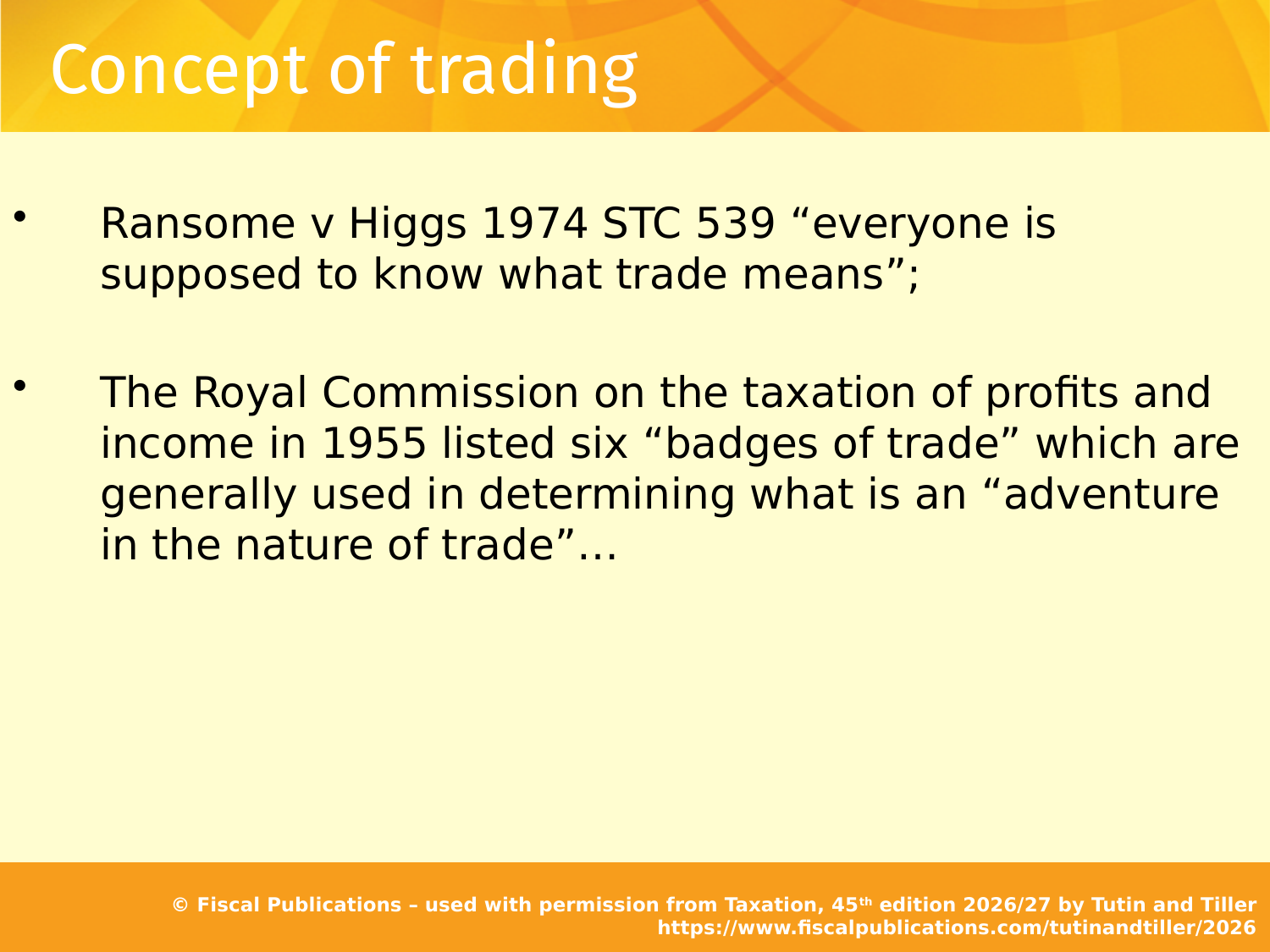

# Concept of trading

Ransome v Higgs 1974 STC 539 “everyone is supposed to know what trade means”;

The Royal Commission on the taxation of profits and income in 1955 listed six “badges of trade” which are generally used in determining what is an “adventure in the nature of trade”…